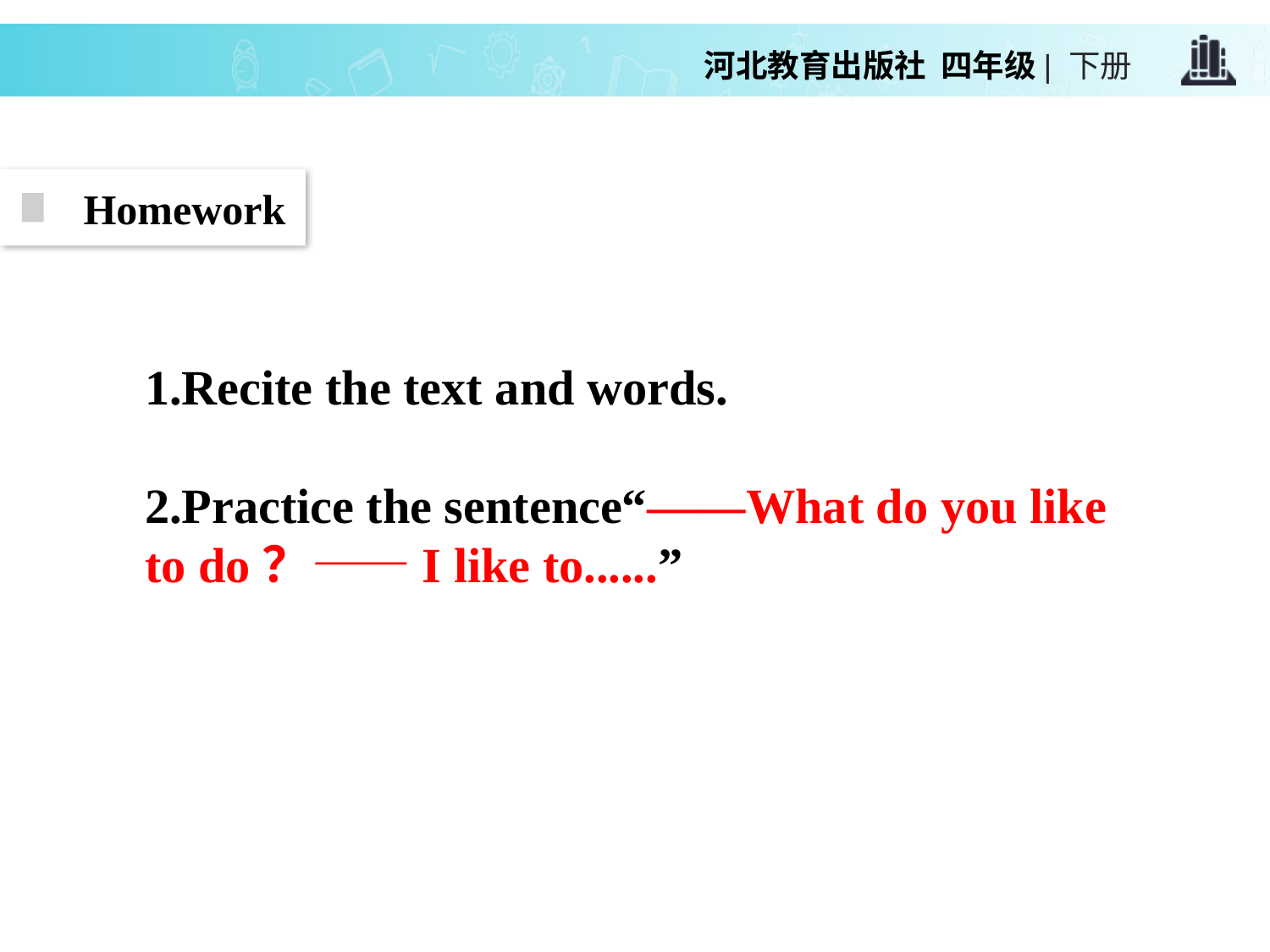

Homework

1.Recite the text and words.

2.Practice the sentence“——What do you like to do？——I like to......”